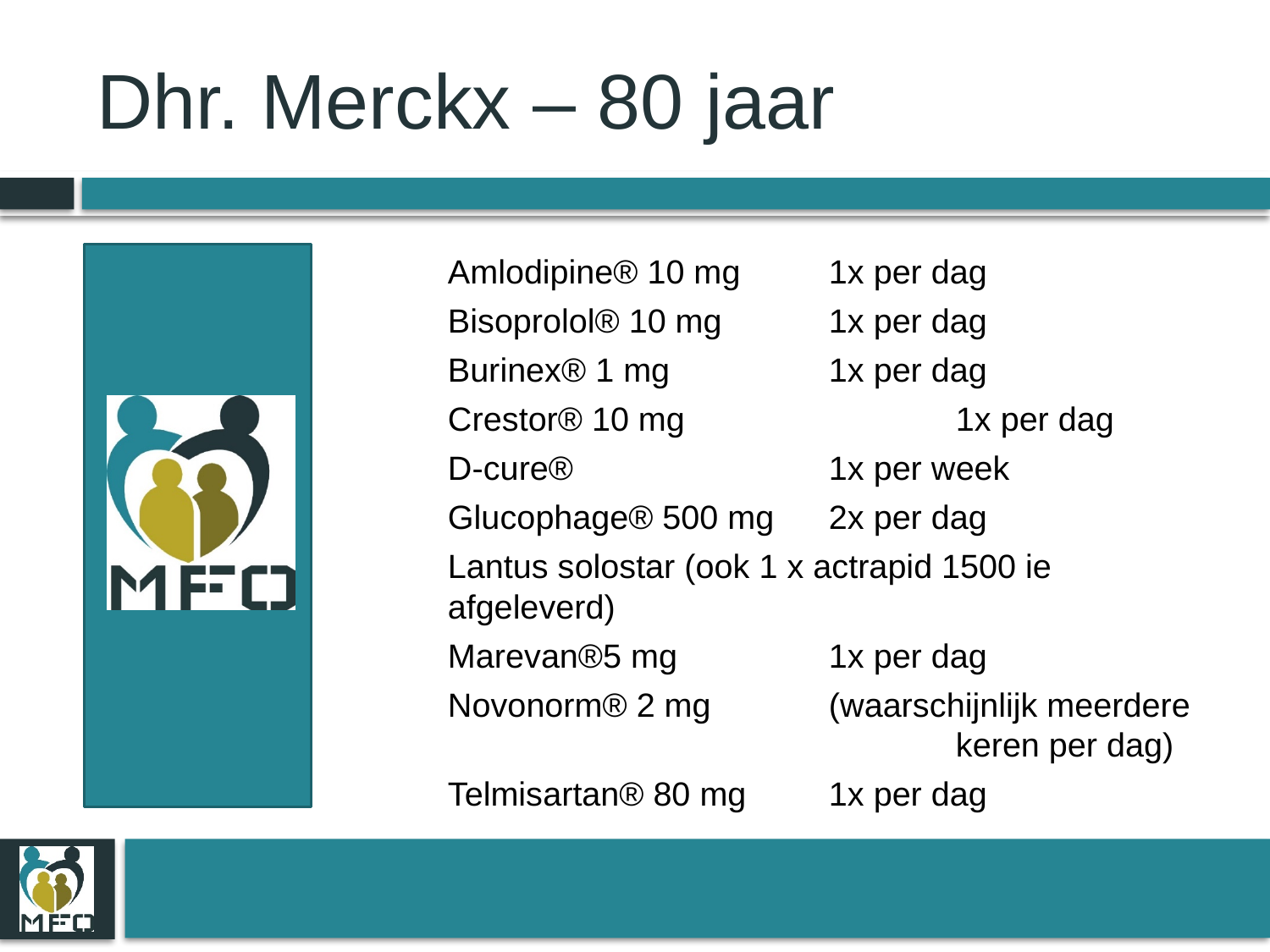

# Dhr. Merckx – 80 jaar
Amlodipine® 10 mg 	1x per dag
Bisoprolol® 10 mg    	1x per dag
Burinex® 1 mg             	1x per dag
Crestor® 10 mg      		1x per dag
D-cure®                       	1x per week
Glucophage® 500 mg 	2x per dag
Lantus solostar (ook 1 x actrapid 1500 ie afgeleverd)
Marevan®5 mg          	1x per dag
Novonorm® 2 mg     	(waarschijnlijk meerdere 				keren per dag)
Telmisartan® 80 mg  	1x per dag